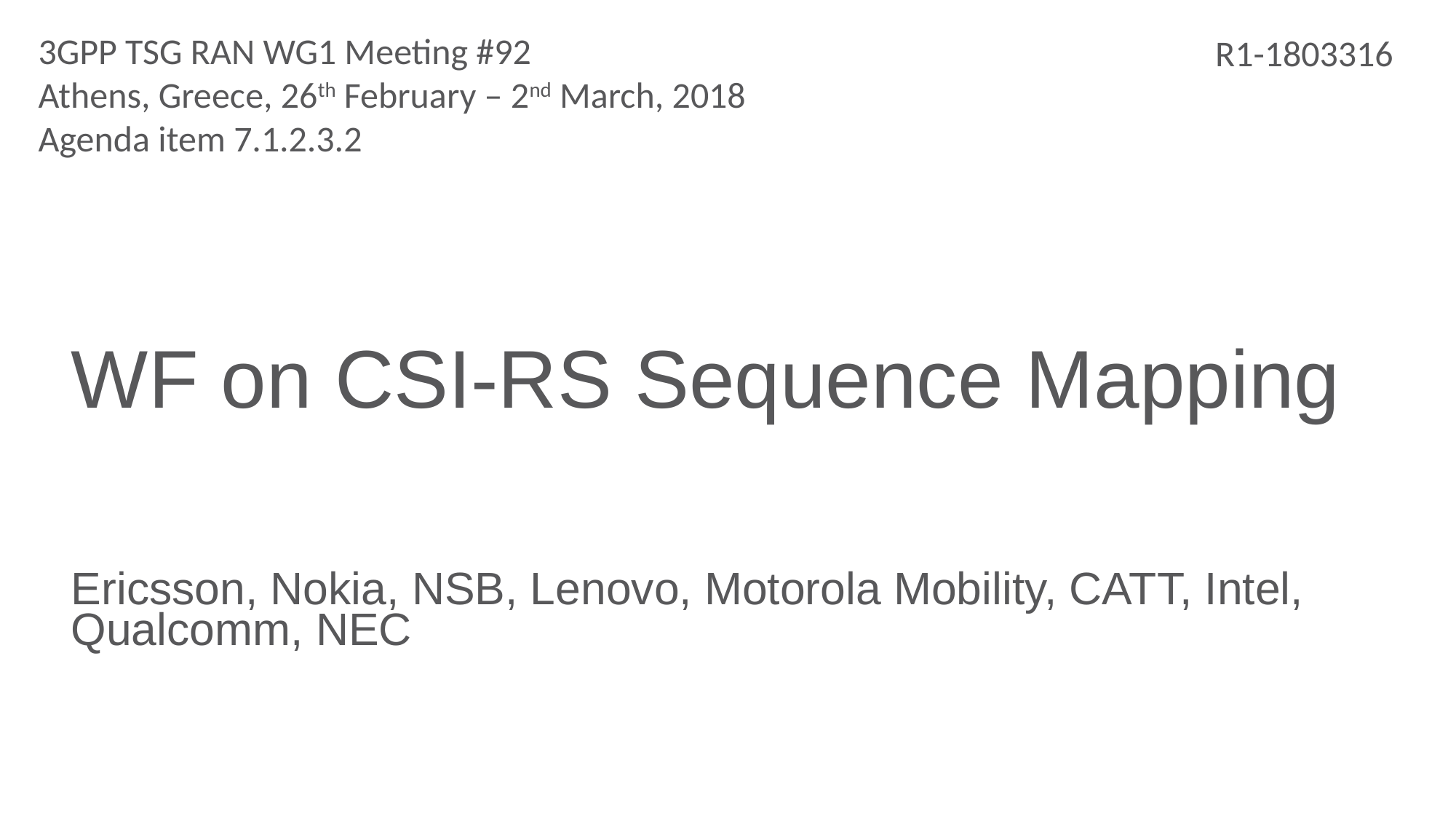

3GPP TSG RAN WG1 Meeting #92
Athens, Greece, 26th February – 2nd March, 2018
Agenda item 7.1.2.3.2
R1-1803316
# WF on CSI-RS Sequence Mapping
Ericsson, Nokia, NSB, Lenovo, Motorola Mobility, CATT, Intel, Qualcomm, NEC